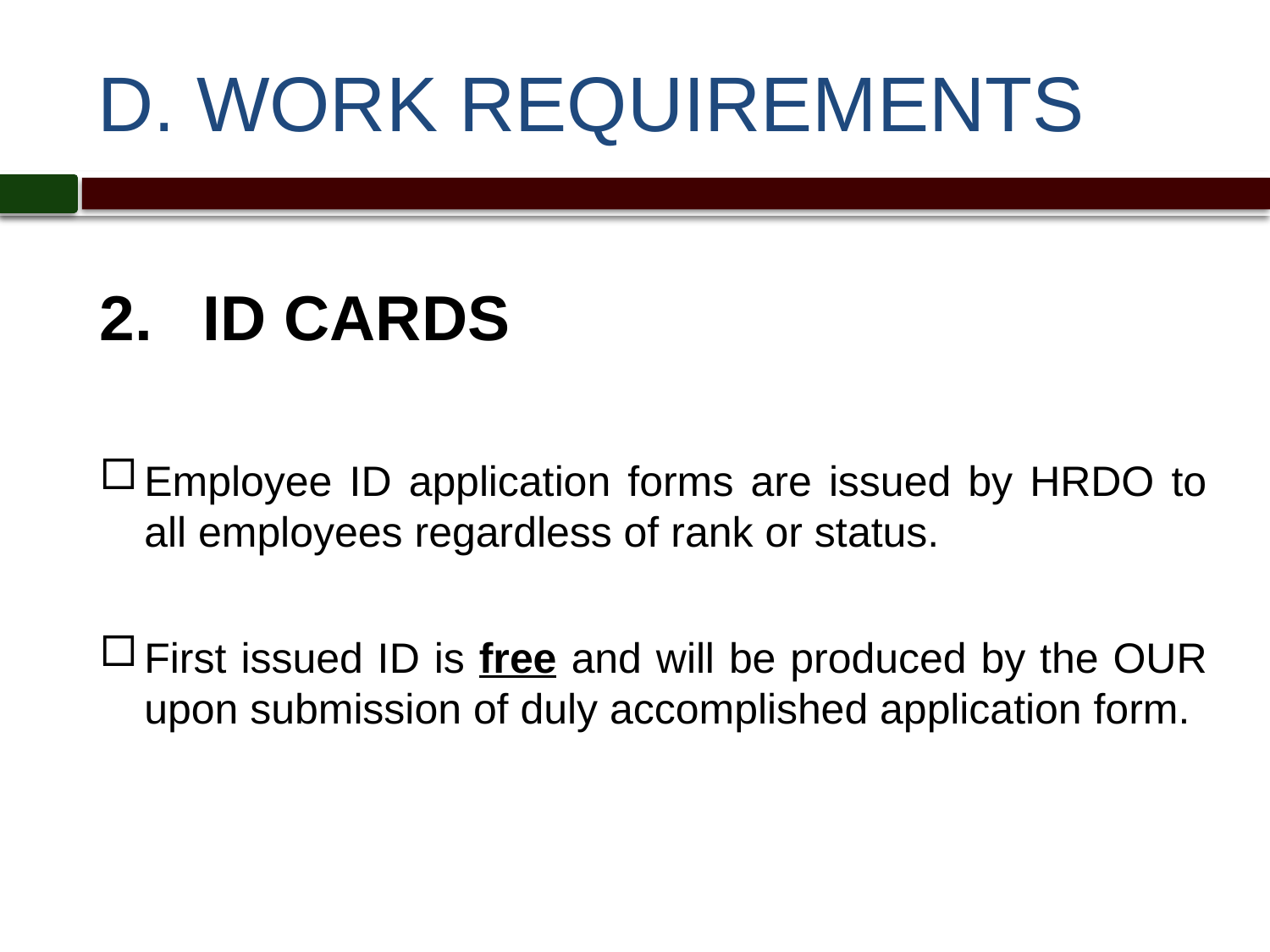

# D. WORK REQUIREMENTS

ID CARDS

Employee ID application forms are issued by HRDO to all employees regardless of rank or status.

First issued ID is free and will be produced by the OUR upon submission of duly accomplished application form.